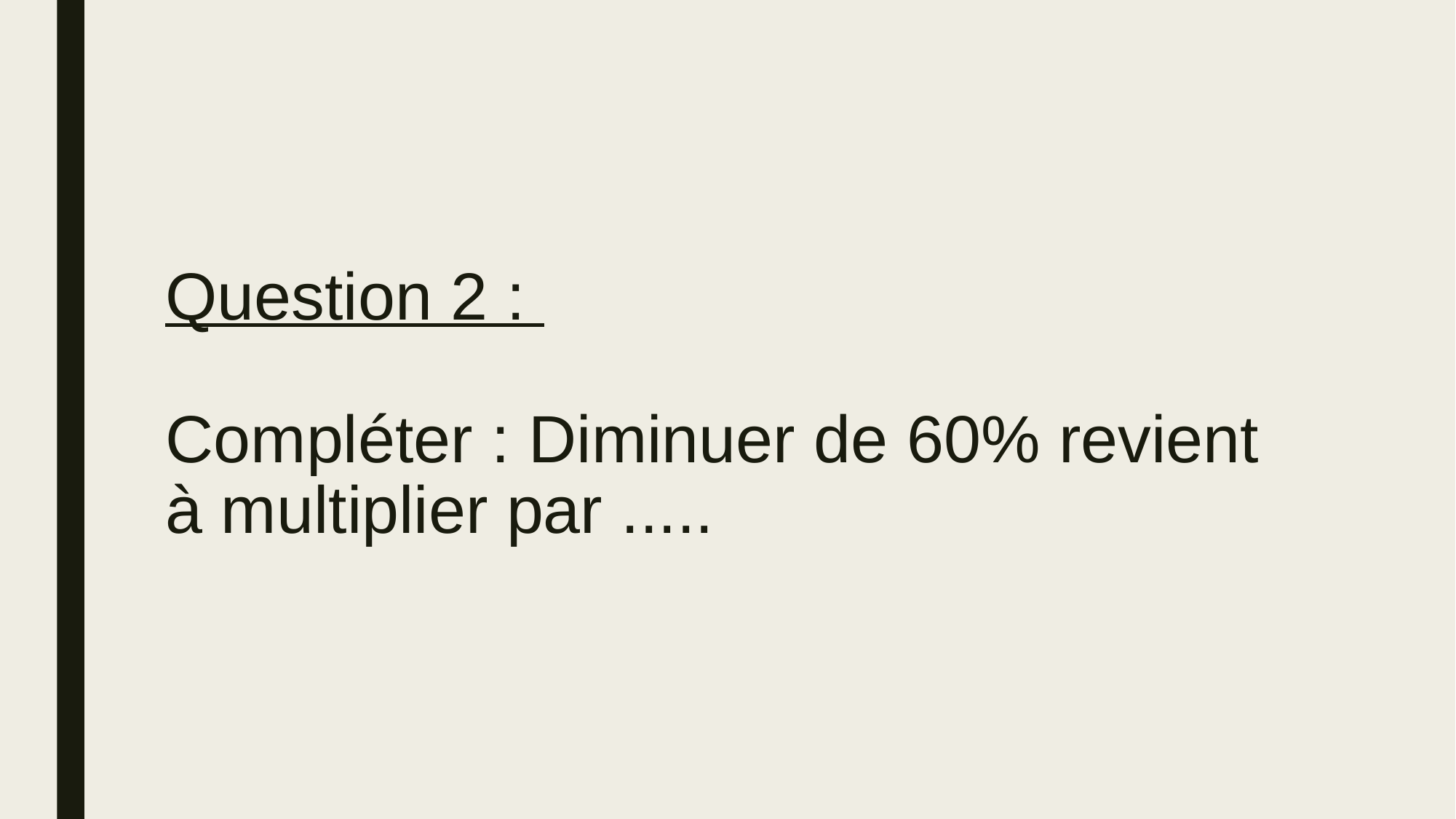

# Question 2 : Compléter : Diminuer de 60% revient à multiplier par .....